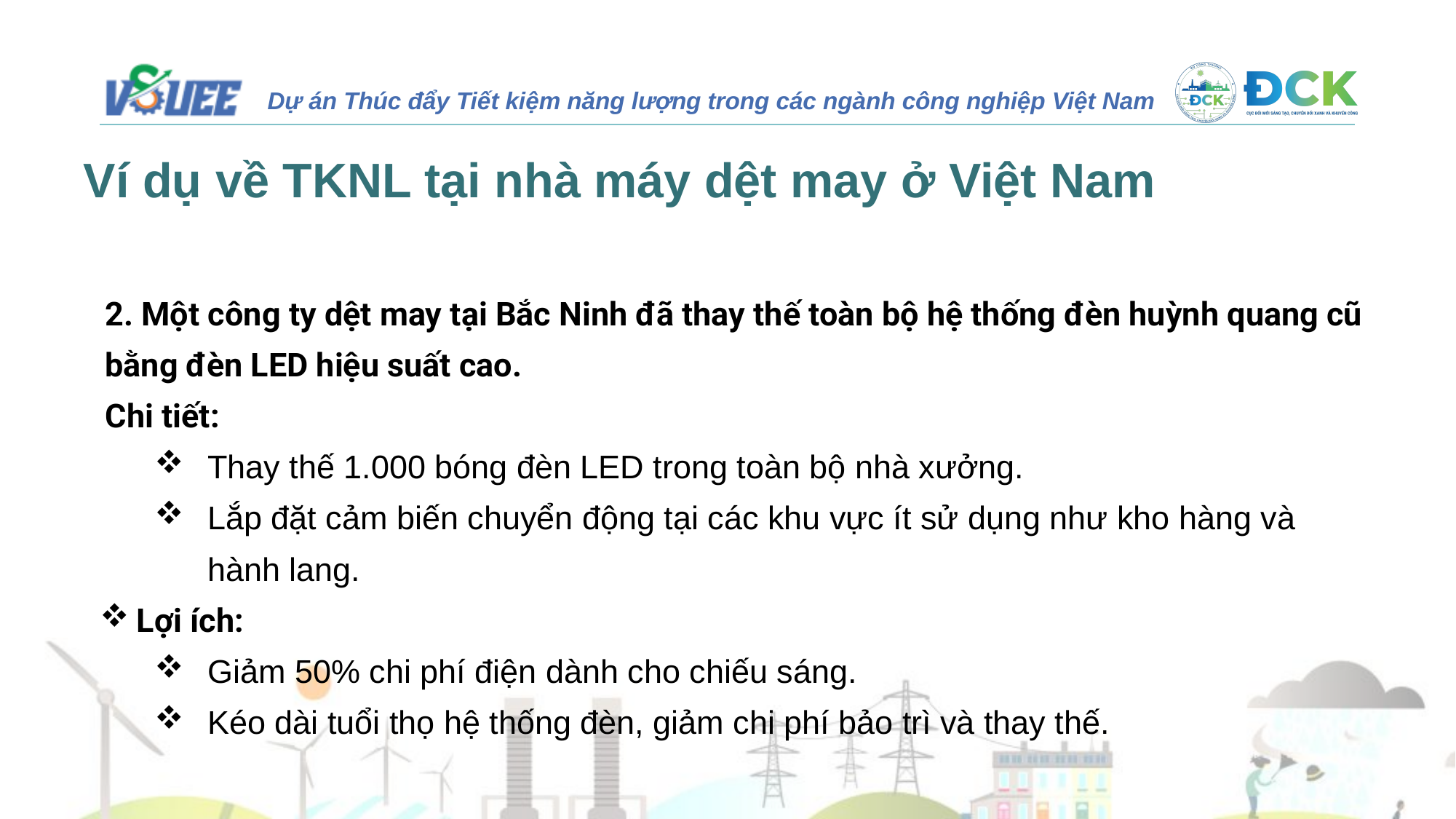

Ví dụ về TKNL tại nhà máy dệt may ở Việt Nam
2. Một công ty dệt may tại Bắc Ninh đã thay thế toàn bộ hệ thống đèn huỳnh quang cũ bằng đèn LED hiệu suất cao.
Chi tiết:
Thay thế 1.000 bóng đèn LED trong toàn bộ nhà xưởng.
Lắp đặt cảm biến chuyển động tại các khu vực ít sử dụng như kho hàng và hành lang.
Lợi ích:
Giảm 50% chi phí điện dành cho chiếu sáng.
Kéo dài tuổi thọ hệ thống đèn, giảm chi phí bảo trì và thay thế.